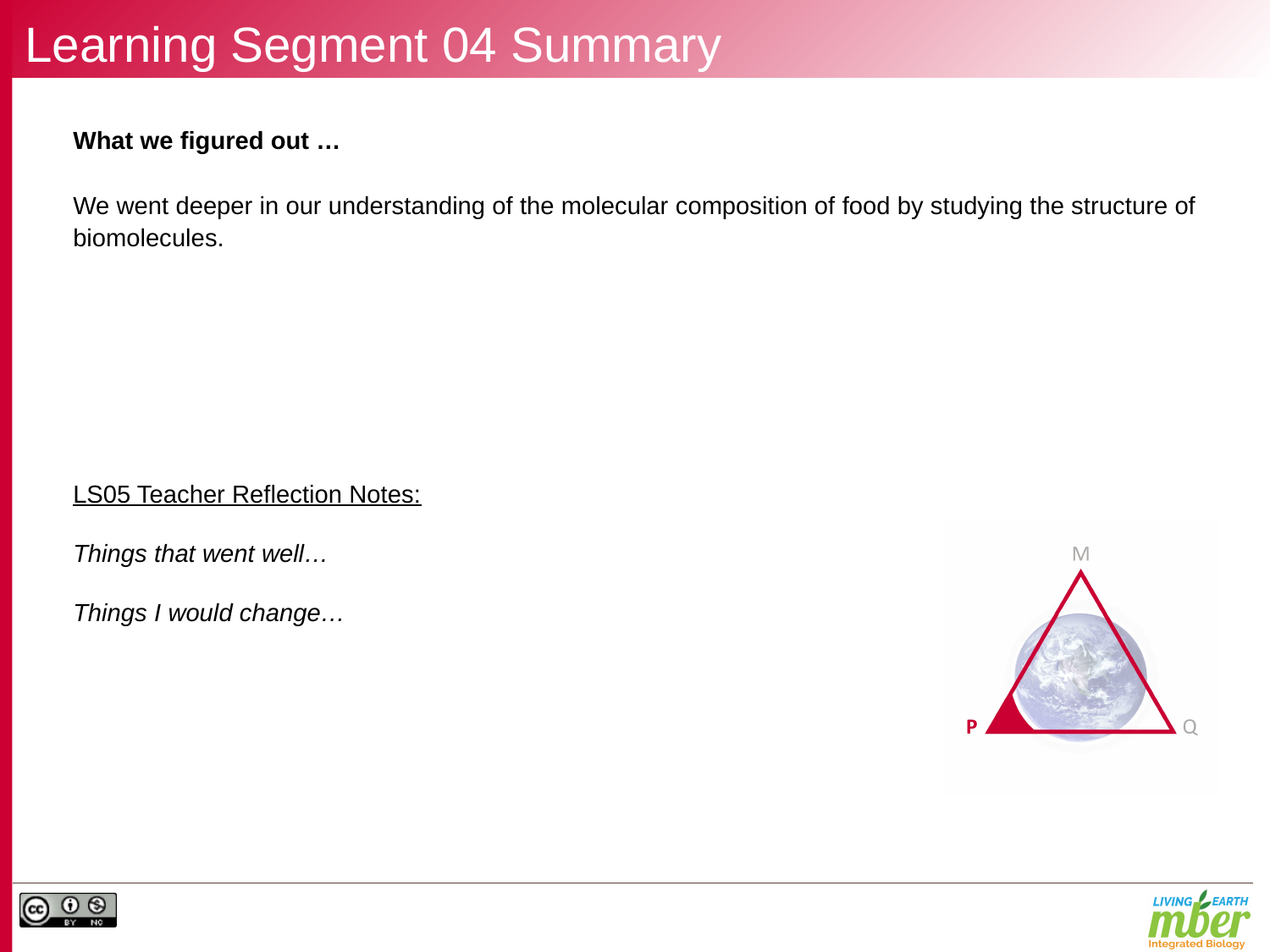

# Learning Segment 04 Summary
What we figured out …

We went deeper in our understanding of the molecular composition of food by studying the structure of biomolecules.

LS05 Teacher Reflection Notes:

Things that went well…

Things I would change…